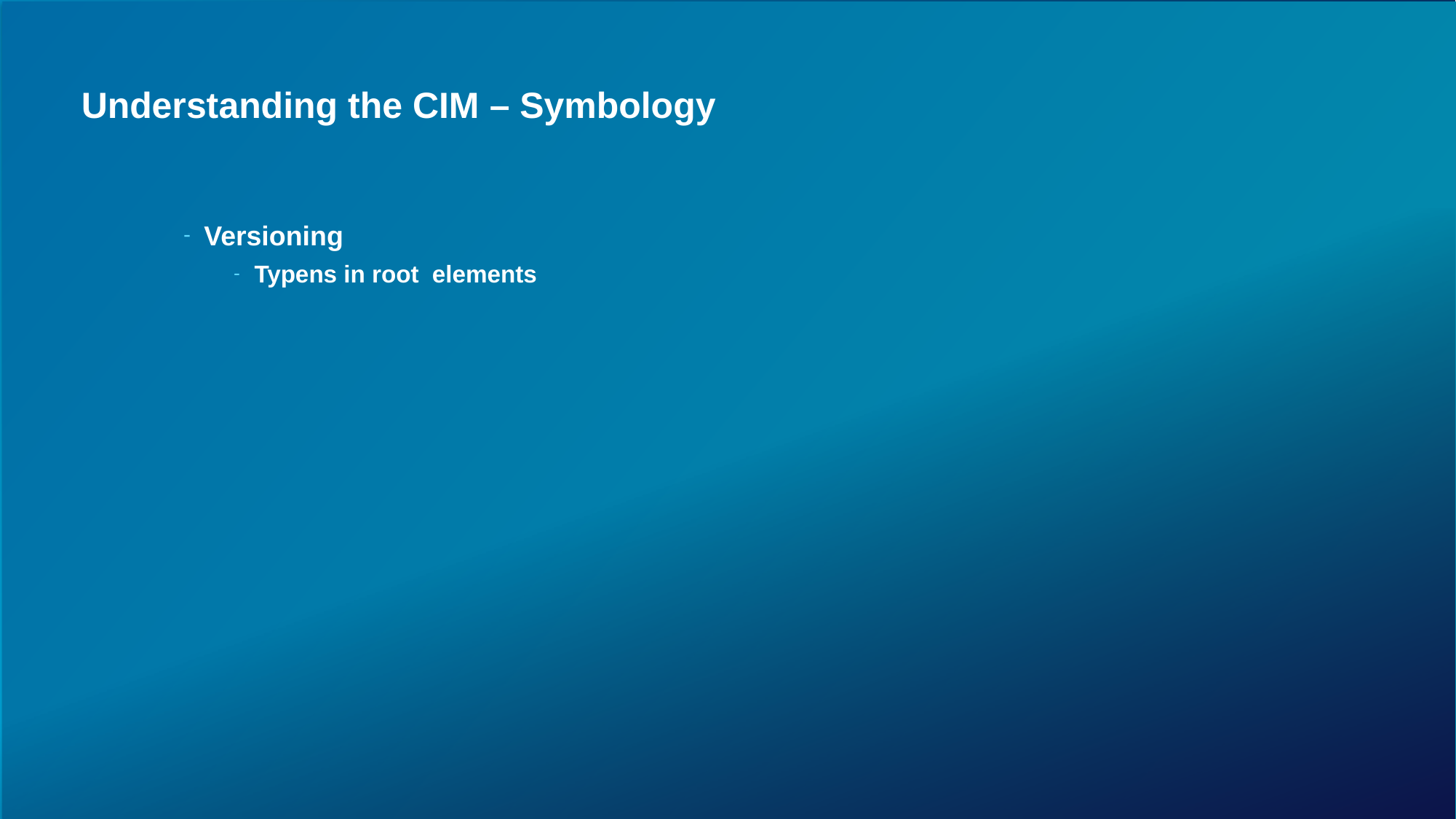

# Understanding the CIM – Symbology

Versioning
Typens in root  elements